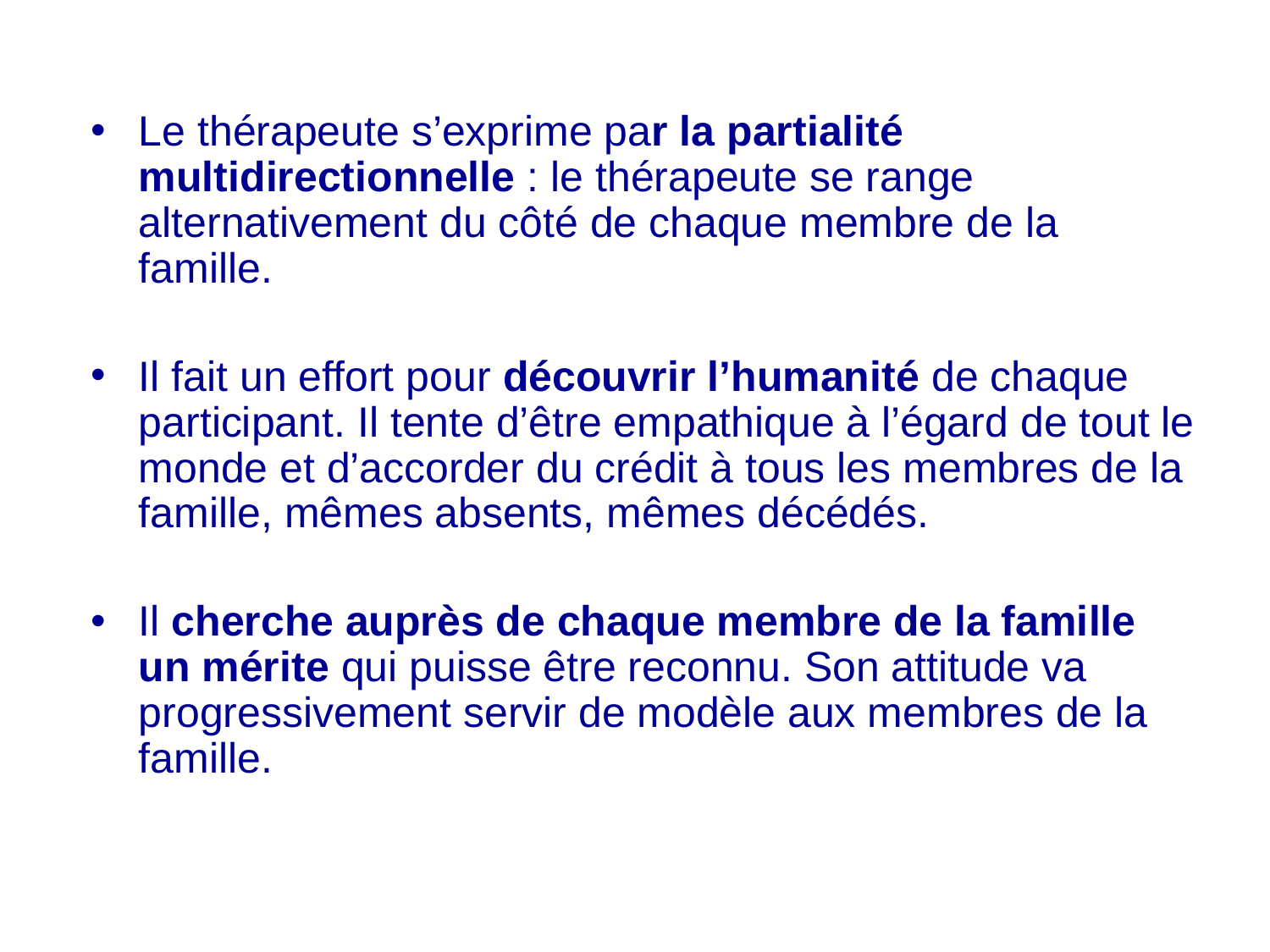

Le thérapeute s’exprime par la partialité multidirectionnelle : le thérapeute se range alternativement du côté de chaque membre de la famille.

Il fait un effort pour découvrir l’humanité de chaque participant. Il tente d’être empathique à l’égard de tout le monde et d’accorder du crédit à tous les membres de la famille, mêmes absents, mêmes décédés.

Il cherche auprès de chaque membre de la famille un mérite qui puisse être reconnu. Son attitude va progressivement servir de modèle aux membres de la famille.